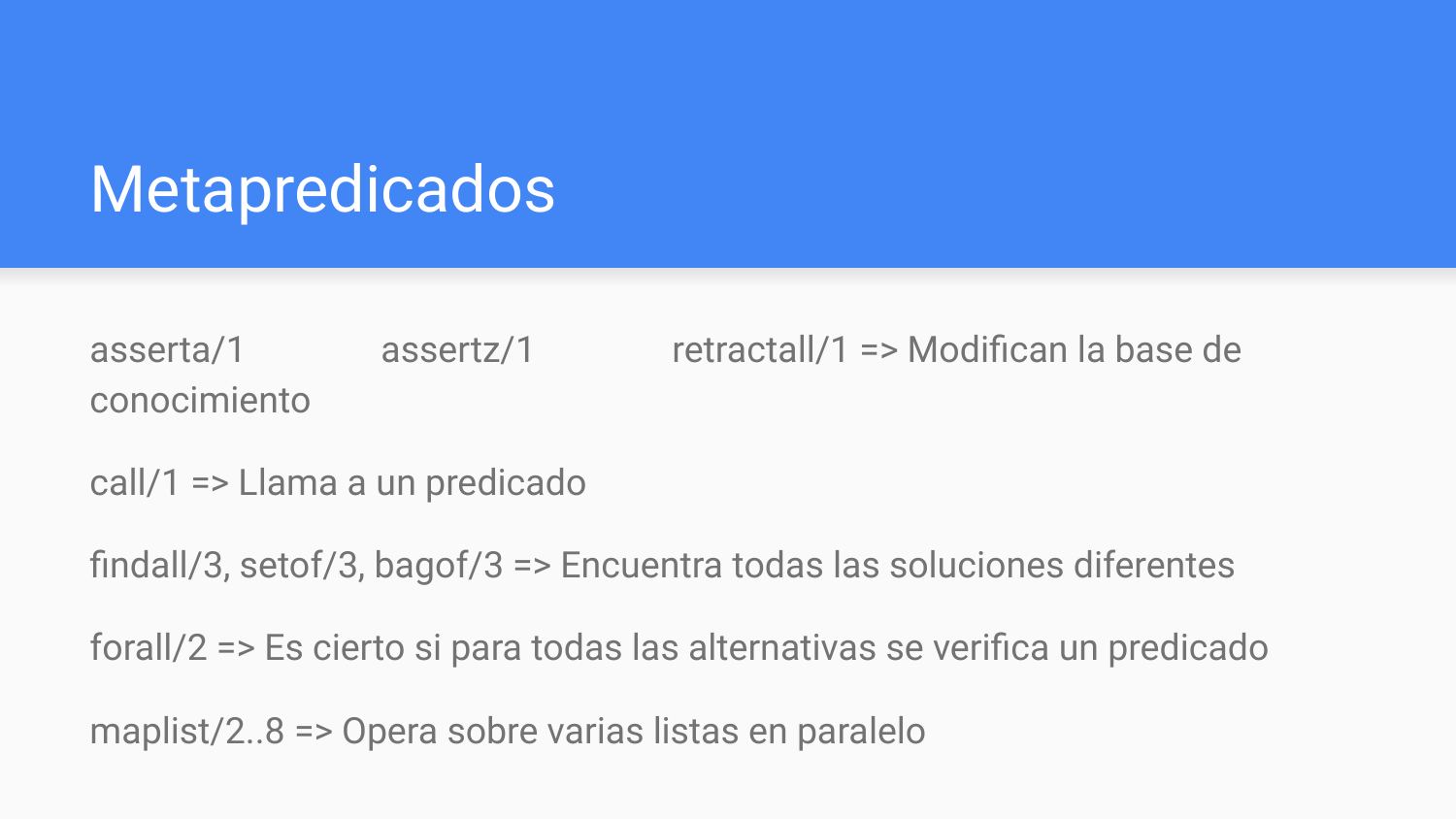

# Metapredicados
asserta/1	assertz/1	retractall/1 => Modifican la base de conocimiento
call/1 => Llama a un predicado
findall/3, setof/3, bagof/3 => Encuentra todas las soluciones diferentes
forall/2 => Es cierto si para todas las alternativas se verifica un predicado
maplist/2..8 => Opera sobre varias listas en paralelo